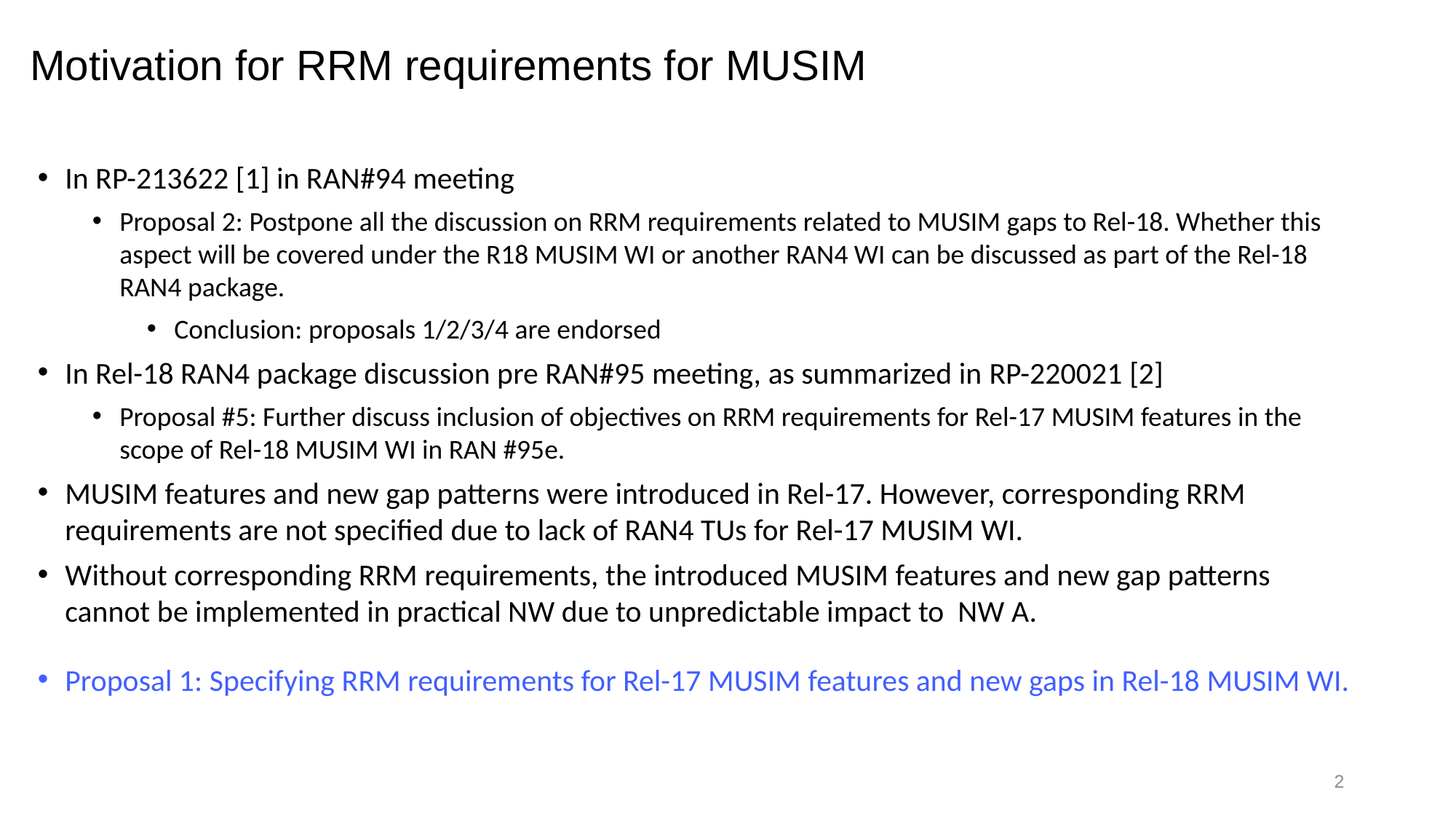

# Motivation for RRM requirements for MUSIM
In RP-213622 [1] in RAN#94 meeting
Proposal 2: Postpone all the discussion on RRM requirements related to MUSIM gaps to Rel-18. Whether this aspect will be covered under the R18 MUSIM WI or another RAN4 WI can be discussed as part of the Rel-18 RAN4 package.
Conclusion: proposals 1/2/3/4 are endorsed
In Rel-18 RAN4 package discussion pre RAN#95 meeting, as summarized in RP-220021 [2]
Proposal #5: Further discuss inclusion of objectives on RRM requirements for Rel-17 MUSIM features in the scope of Rel-18 MUSIM WI in RAN #95e.
MUSIM features and new gap patterns were introduced in Rel-17. However, corresponding RRM requirements are not specified due to lack of RAN4 TUs for Rel-17 MUSIM WI.
Without corresponding RRM requirements, the introduced MUSIM features and new gap patterns cannot be implemented in practical NW due to unpredictable impact to  NW A.

Proposal 1: Specifying RRM requirements for Rel-17 MUSIM features and new gaps in Rel-18 MUSIM WI.

2